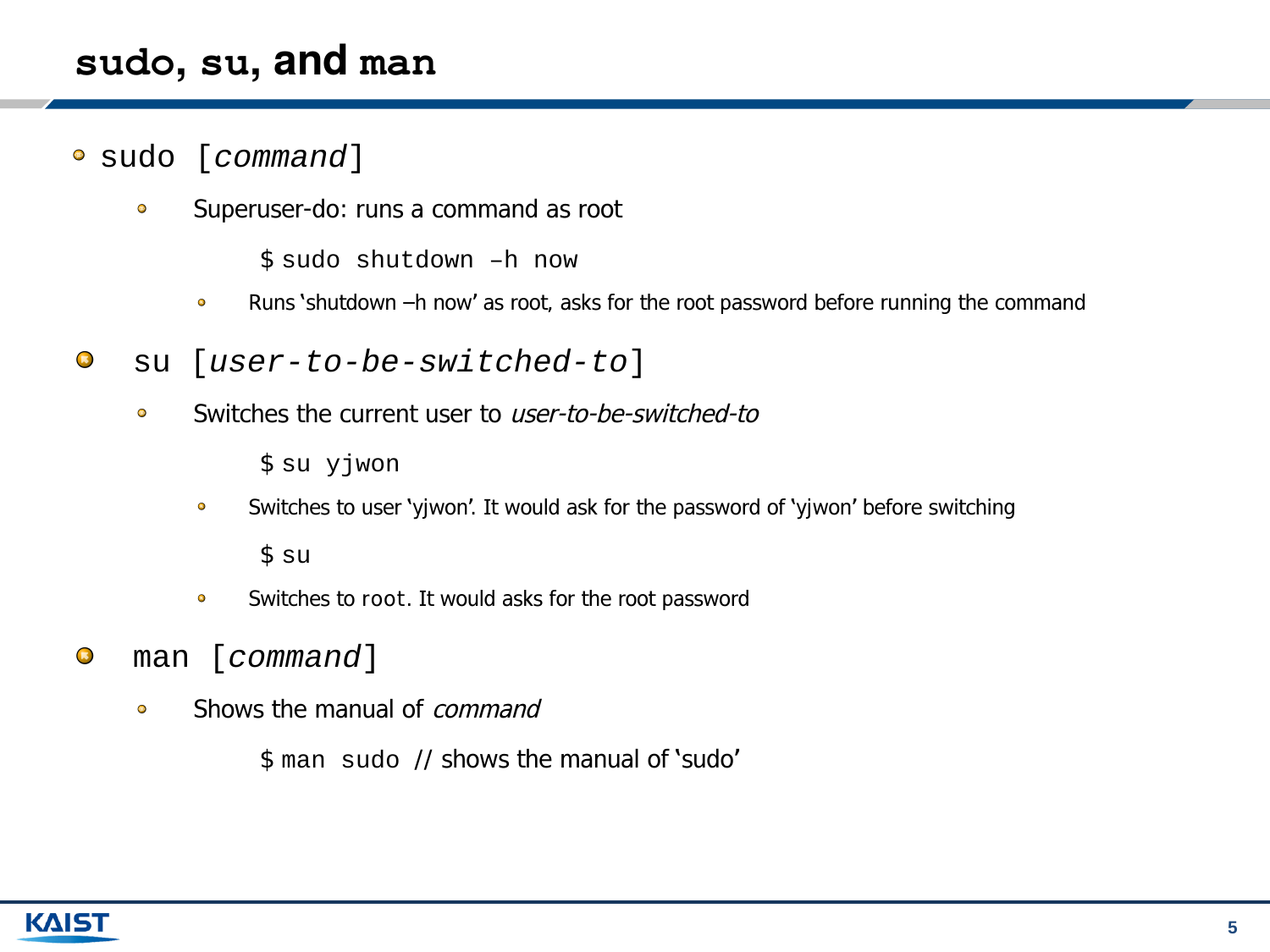

# sudo, su, and man
sudo [command]
Superuser-do: runs a command as root
	$ sudo shutdown –h now
Runs ‘shutdown –h now’ as root, asks for the root password before running the command
su [user-to-be-switched-to]
Switches the current user to user-to-be-switched-to
	$ su yjwon
Switches to user ‘yjwon’. It would ask for the password of ‘yjwon’ before switching
	$ su
Switches to root. It would asks for the root password
man [command]
Shows the manual of command
	$ man sudo // shows the manual of ‘sudo’